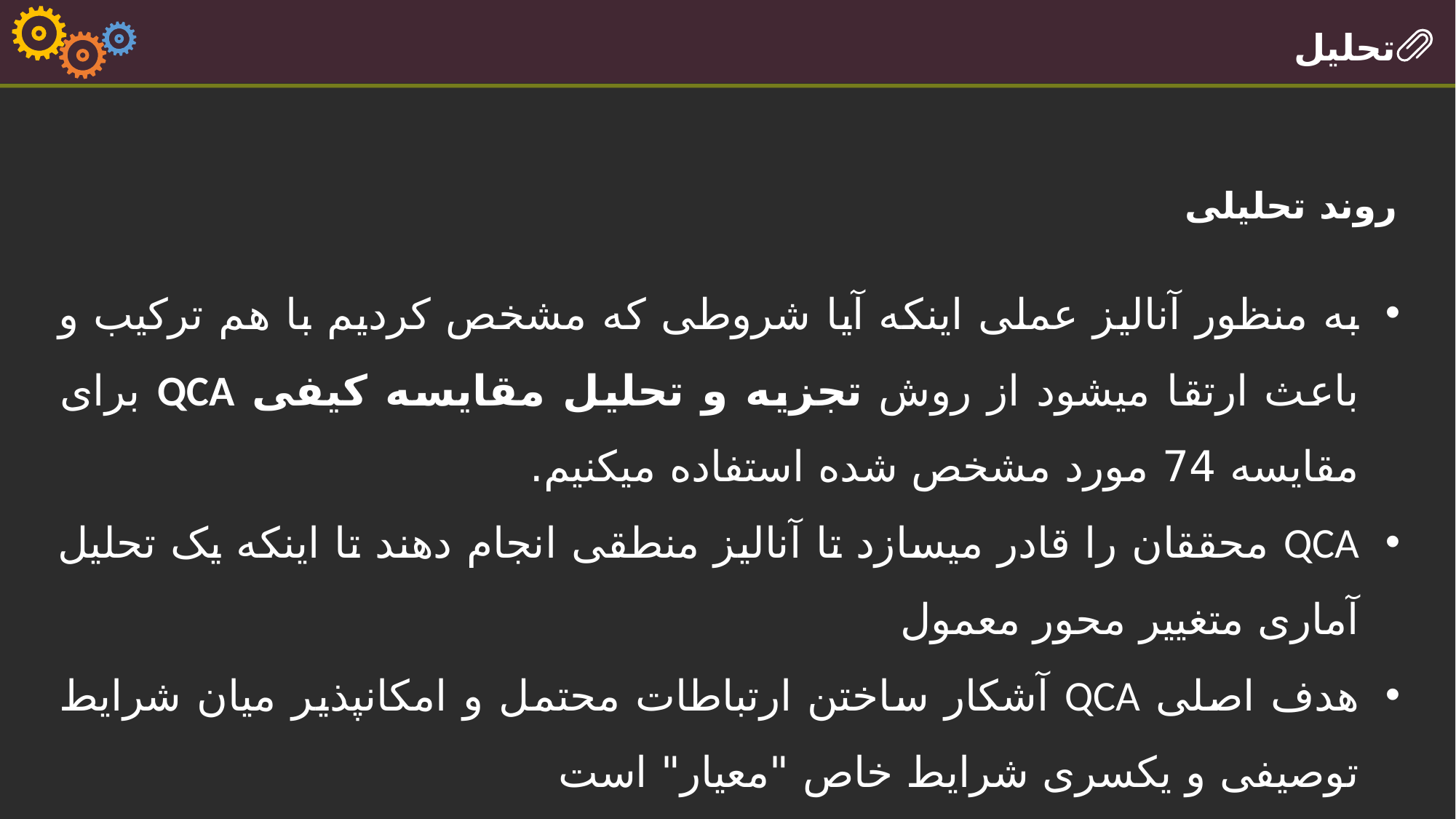

تحلیل

روند تحلیلی
به منظور آنالیز عملی اینکه آیا شروطی که مشخص کردیم با هم ترکیب و باعث ارتقا میشود از روش تجزیه و تحلیل مقایسه کیفی QCA برای مقایسه 74 مورد مشخص شده استفاده میکنیم.
QCA محققان را قادر میسازد تا آنالیز منطقی انجام دهند تا اینکه یک تحلیل آماری متغییر محور معمول
هدف اصلی QCA آشکار ساختن ارتباطات محتمل و امکانپذیر میان شرایط توصیفی و یکسری شرایط خاص "معیار" است